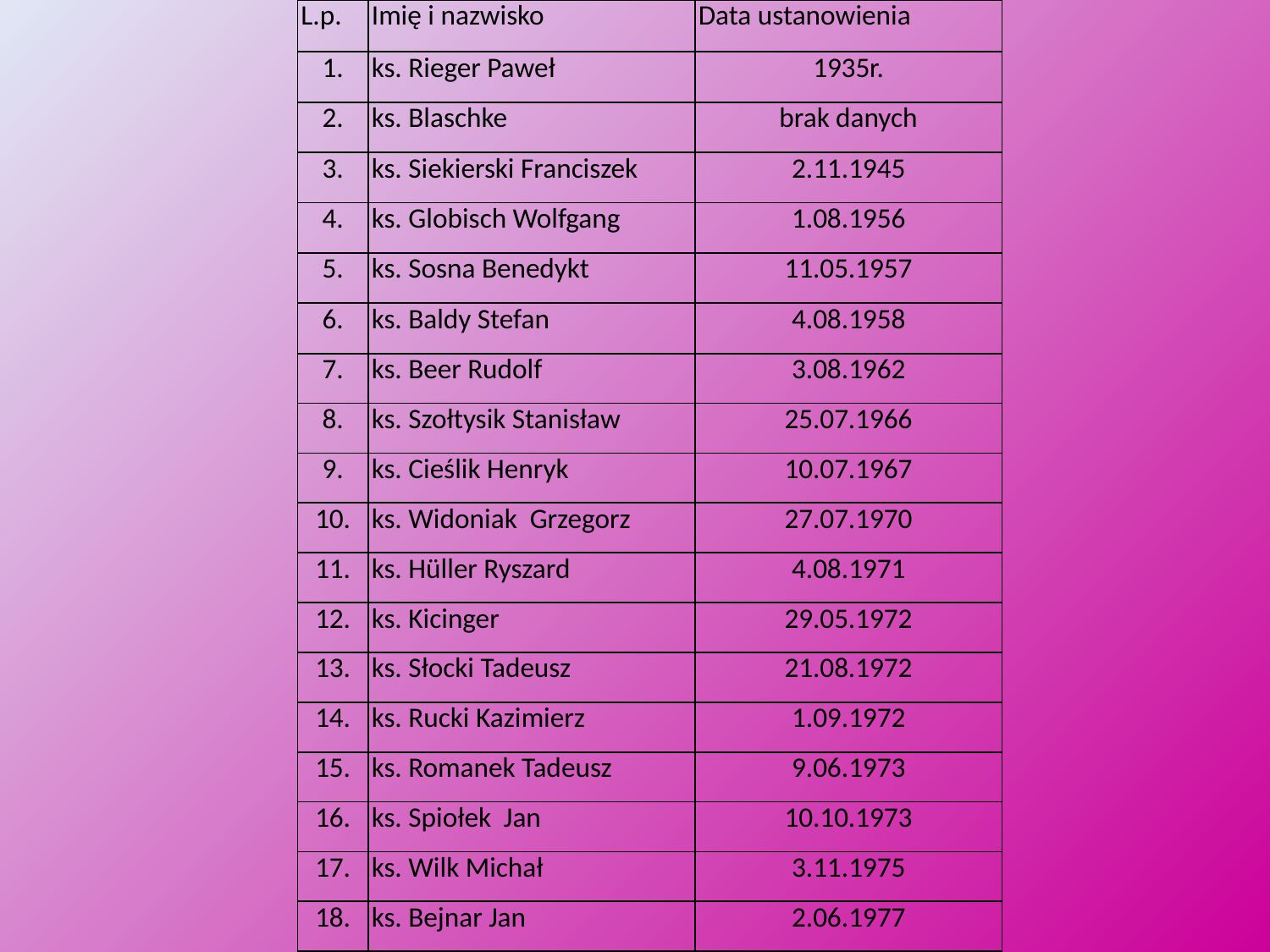

| L.p. | Imię i nazwisko | Data ustanowienia |
| --- | --- | --- |
| 1. | ks. Rieger Paweł | 1935r. |
| 2. | ks. Blaschke | brak danych |
| 3. | ks. Siekierski Franciszek | 2.11.1945 |
| 4. | ks. Globisch Wolfgang | 1.08.1956 |
| 5. | ks. Sosna Benedykt | 11.05.1957 |
| 6. | ks. Baldy Stefan | 4.08.1958 |
| 7. | ks. Beer Rudolf | 3.08.1962 |
| 8. | ks. Szołtysik Stanisław | 25.07.1966 |
| 9. | ks. Cieślik Henryk | 10.07.1967 |
| 10. | ks. Widoniak Grzegorz | 27.07.1970 |
| 11. | ks. Hüller Ryszard | 4.08.1971 |
| 12. | ks. Kicinger | 29.05.1972 |
| 13. | ks. Słocki Tadeusz | 21.08.1972 |
| 14. | ks. Rucki Kazimierz | 1.09.1972 |
| 15. | ks. Romanek Tadeusz | 9.06.1973 |
| 16. | ks. Spiołek Jan | 10.10.1973 |
| 17. | ks. Wilk Michał | 3.11.1975 |
| 18. | ks. Bejnar Jan | 2.06.1977 |